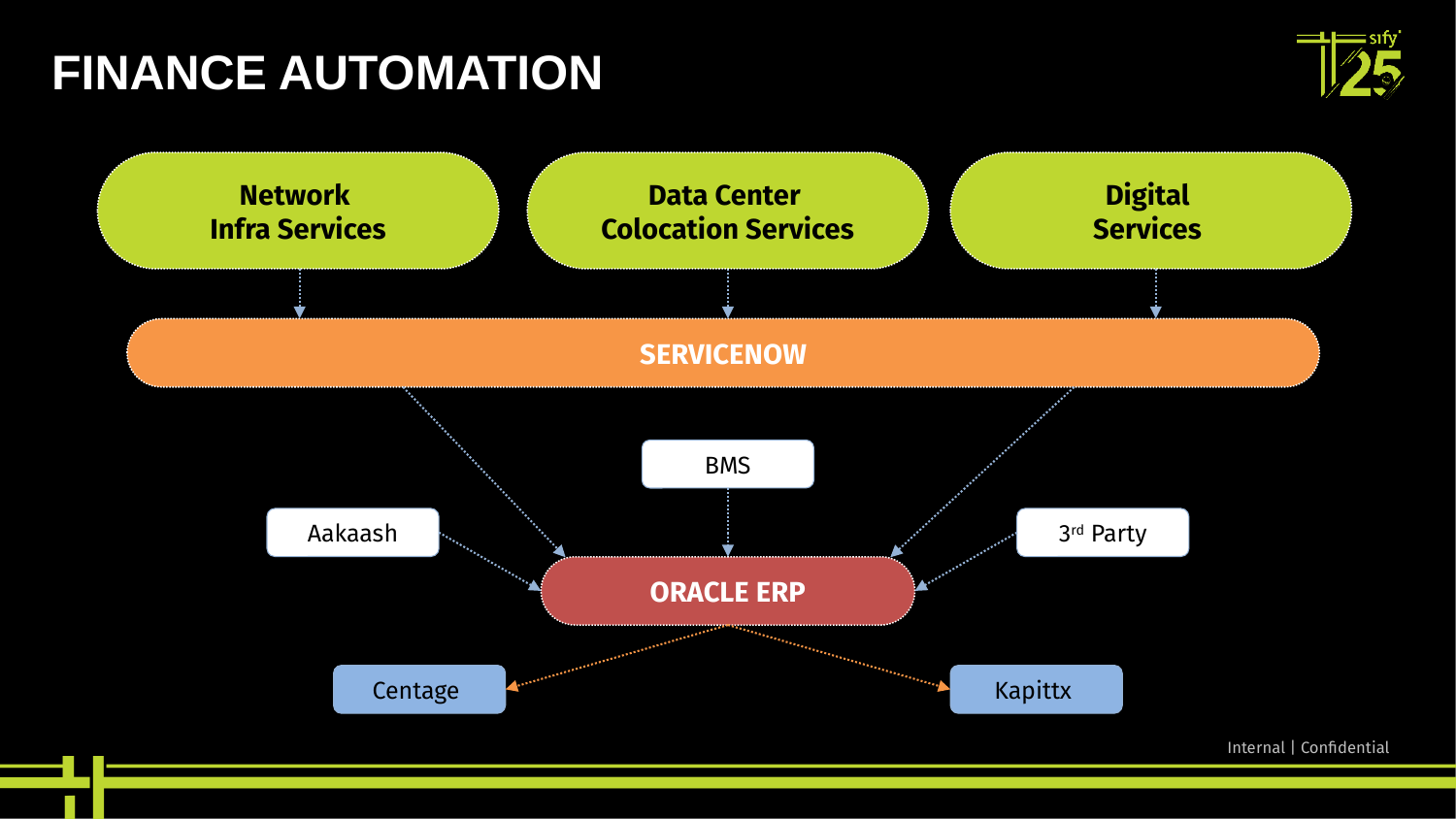

3
# finance automation
Network
Infra Services
Data Center
Colocation Services
Digital
Services
SERVICENOW
BMS
Aakaash
3rd Party
ORACLE ERP
Centage
Kapittx